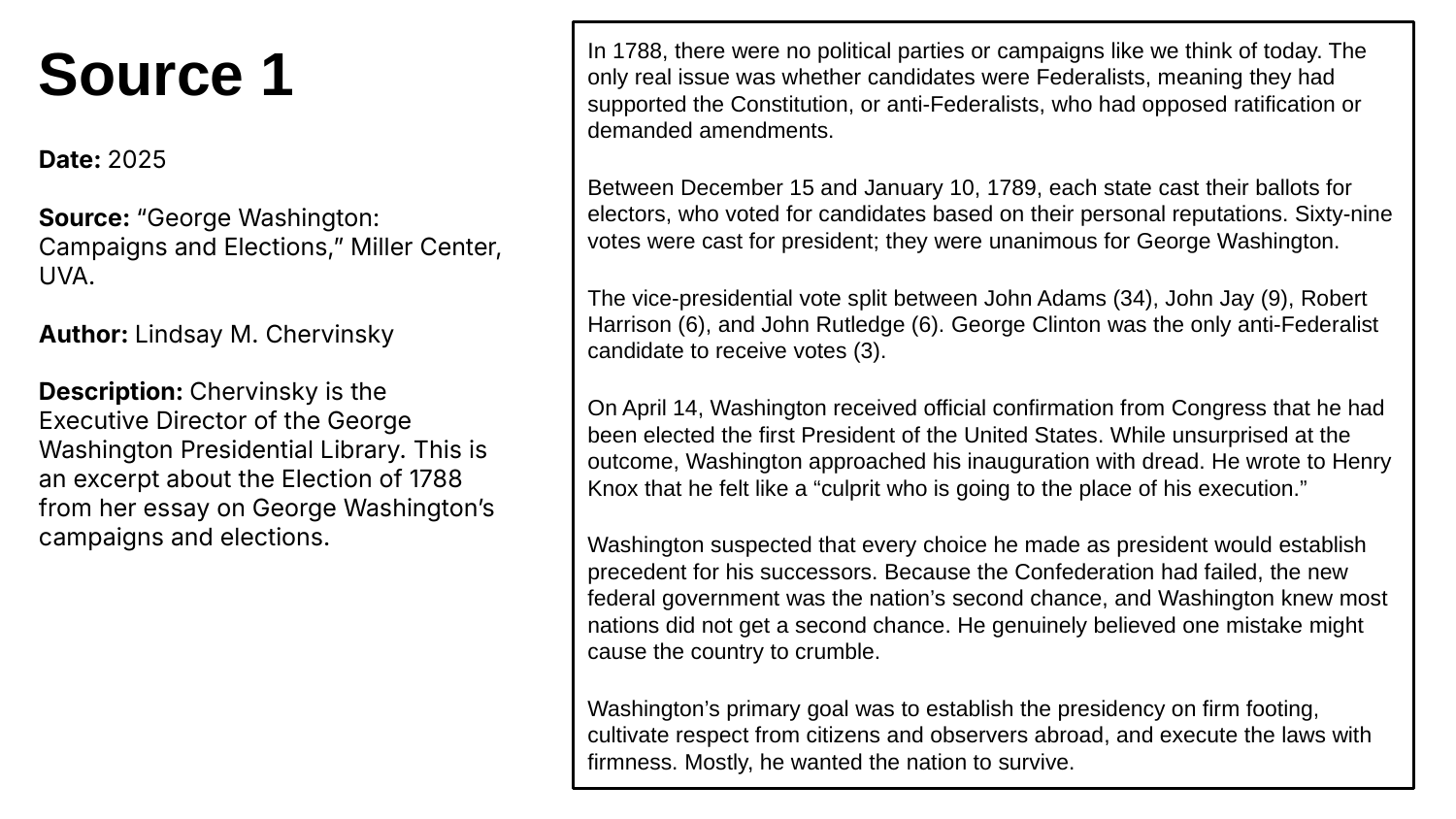

Source 1

Date: 2025

Source: “George Washington: Campaigns and Elections,” Miller Center, UVA.

Author: Lindsay M. Chervinsky

Description: Chervinsky is the Executive Director of the George Washington Presidential Library. This is an excerpt about the Election of 1788 from her essay on George Washington’s campaigns and elections.

In 1788, there were no political parties or campaigns like we think of today. The only real issue was whether candidates were Federalists, meaning they had supported the Constitution, or anti-Federalists, who had opposed ratification or demanded amendments.
Between December 15 and January 10, 1789, each state cast their ballots for electors, who voted for candidates based on their personal reputations. Sixty-nine votes were cast for president; they were unanimous for George Washington.
The vice-presidential vote split between John Adams (34), John Jay (9), Robert Harrison (6), and John Rutledge (6). George Clinton was the only anti-Federalist candidate to receive votes (3).
On April 14, Washington received official confirmation from Congress that he had been elected the first President of the United States. While unsurprised at the outcome, Washington approached his inauguration with dread. He wrote to Henry Knox that he felt like a “culprit who is going to the place of his execution.”
Washington suspected that every choice he made as president would establish precedent for his successors. Because the Confederation had failed, the new federal government was the nation’s second chance, and Washington knew most nations did not get a second chance. He genuinely believed one mistake might cause the country to crumble.
Washington’s primary goal was to establish the presidency on firm footing, cultivate respect from citizens and observers abroad, and execute the laws with firmness. Mostly, he wanted the nation to survive.